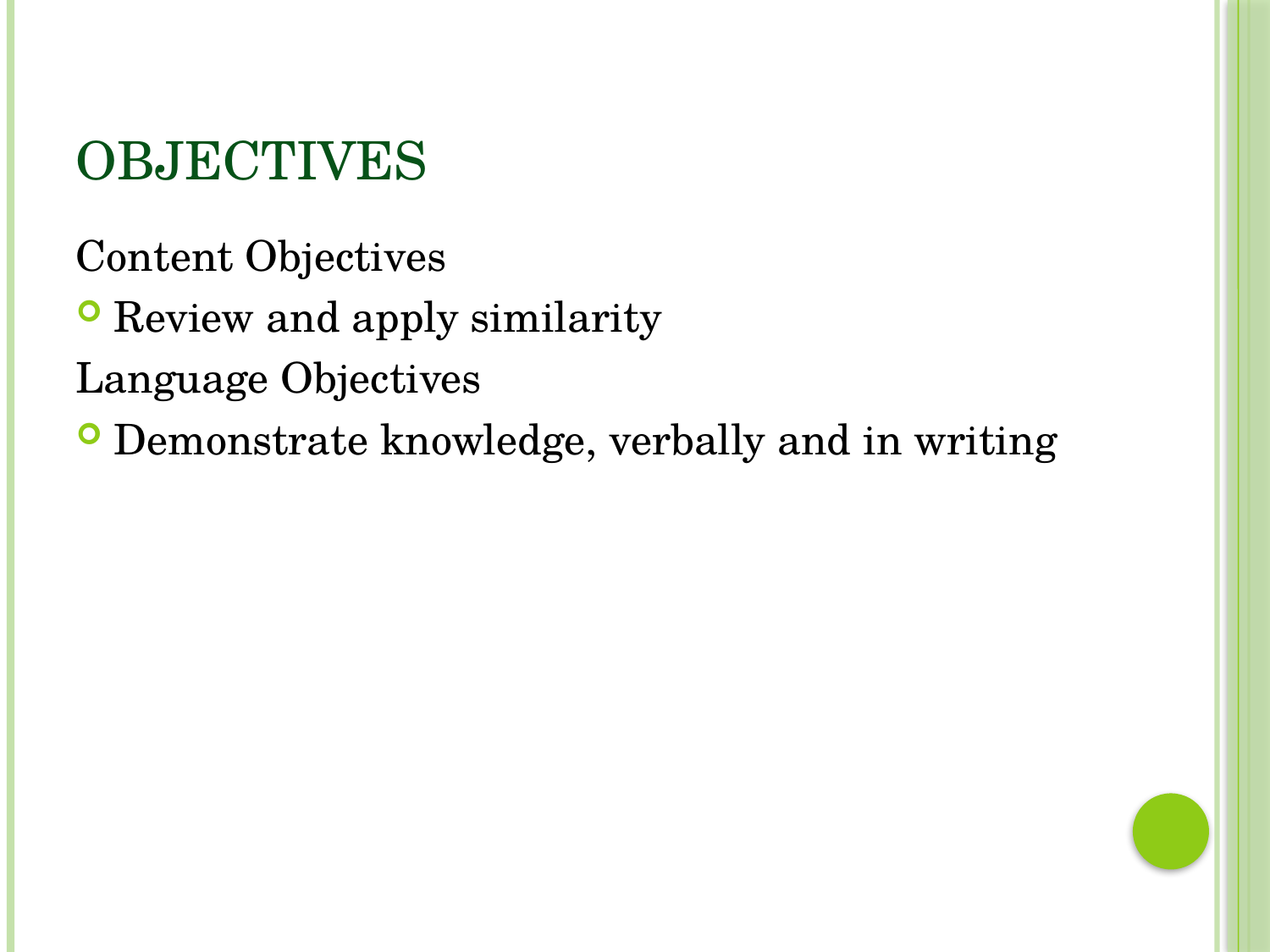

# Objectives
Content Objectives
Review and apply similarity
Language Objectives
Demonstrate knowledge, verbally and in writing